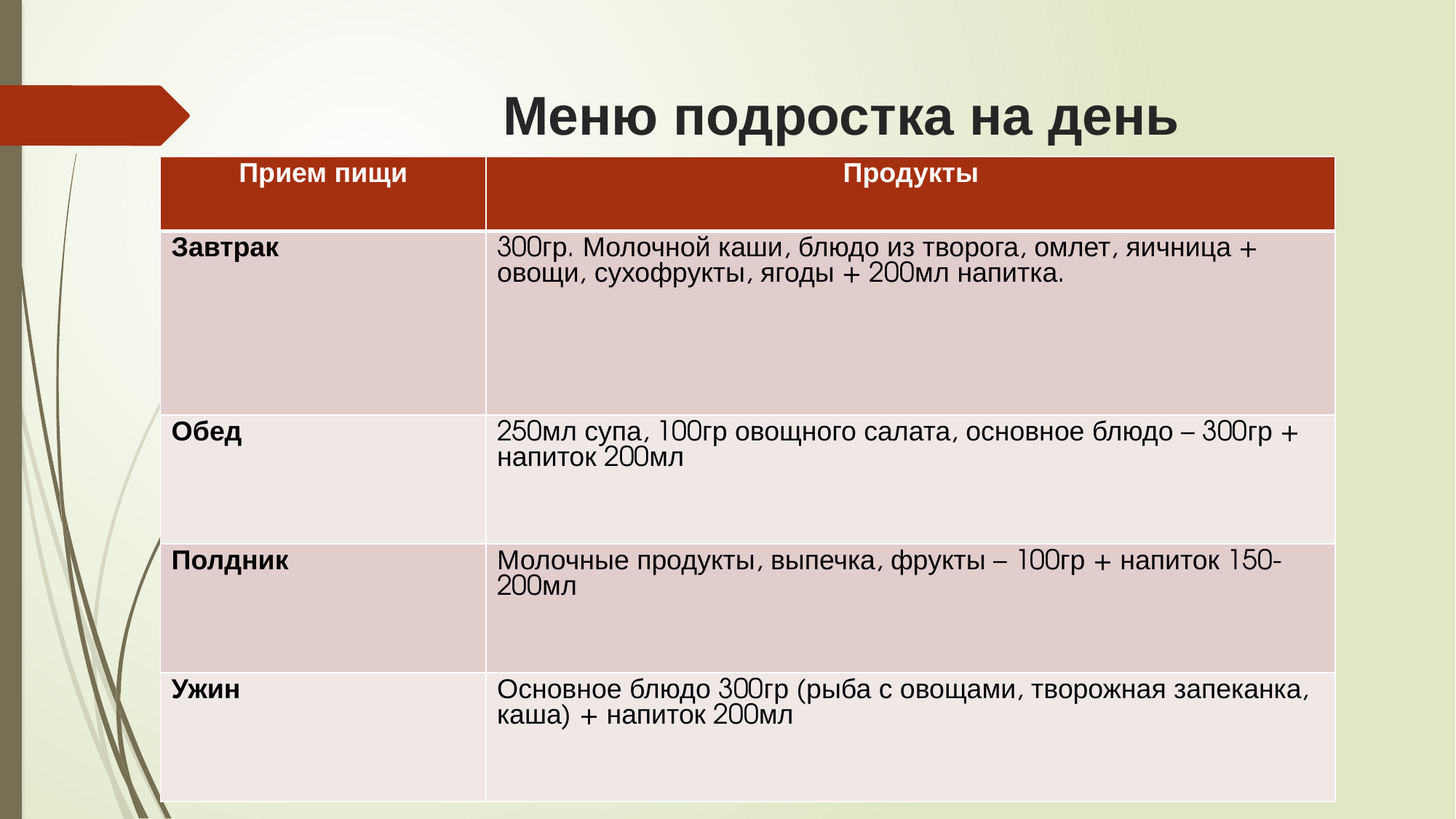

# Меню подростка на день
| Прием пищи | Продукты |
| --- | --- |
| Завтрак | 300гр. Молочной каши, блюдо из творога, омлет, яичница + овощи, сухофрукты, ягоды + 200мл напитка. |
| Обед | 250мл супа, 100гр овощного салата, основное блюдо – 300гр + напиток 200мл |
| Полдник | Молочные продукты, выпечка, фрукты – 100гр + напиток 150-200мл |
| Ужин | Основное блюдо 300гр (рыба с овощами, творожная запеканка, каша) + напиток 200мл |